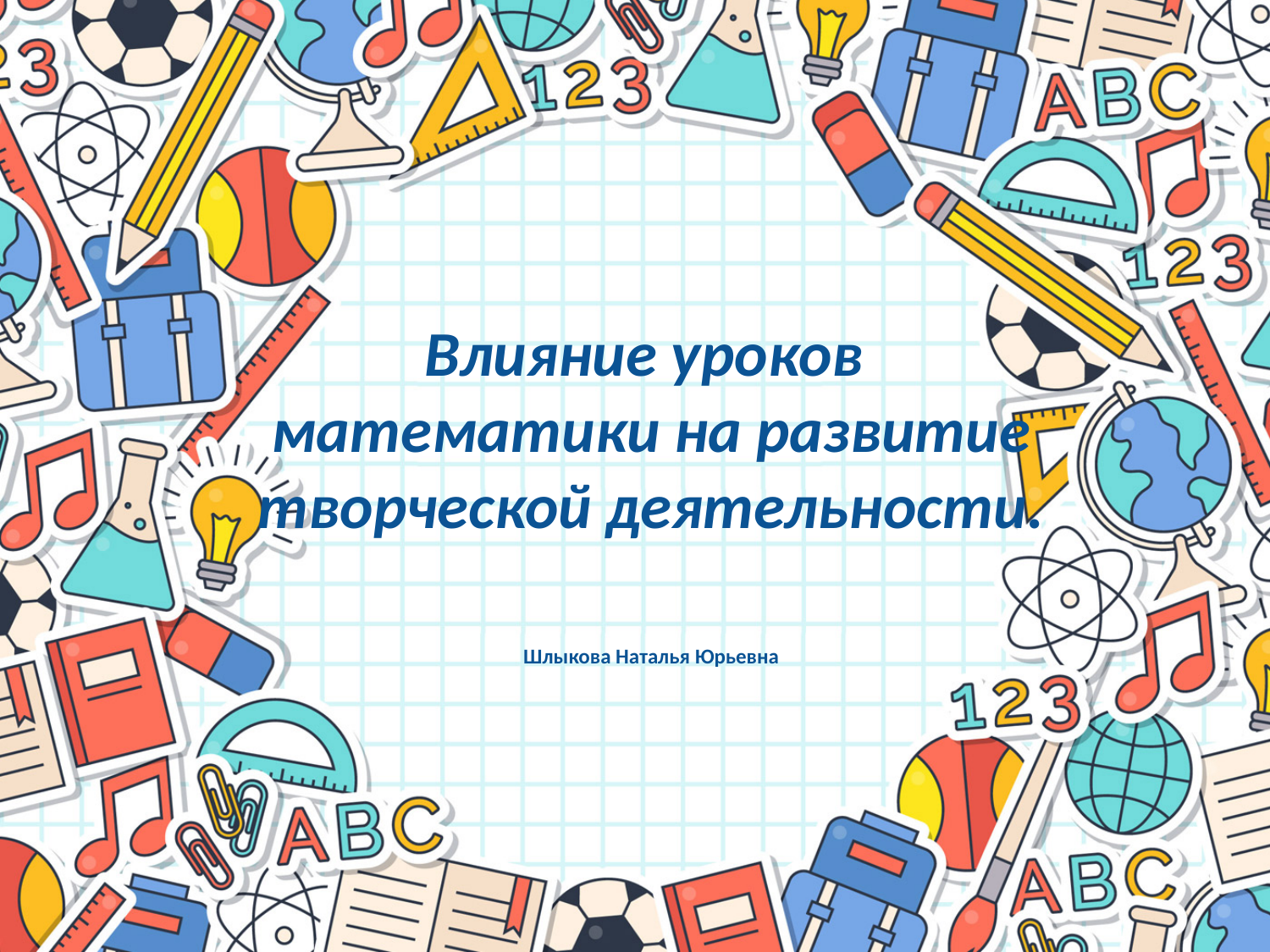

# Влияние уроков математики на развитие творческой деятельности. Шлыкова Наталья Юрьевна